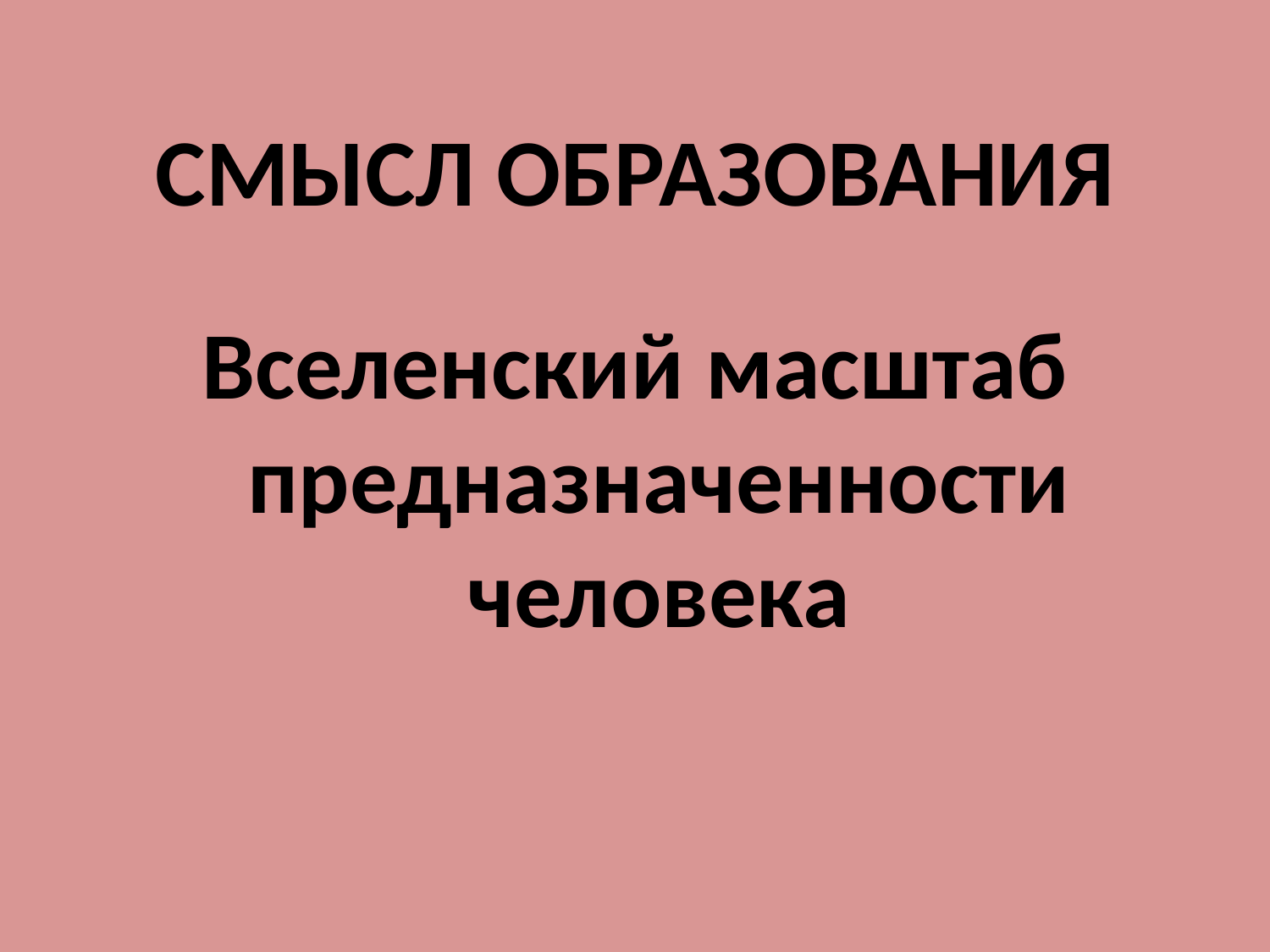

# СМЫСЛ ОБРАЗОВАНИЯ
Вселенский масштаб предназначенности человека